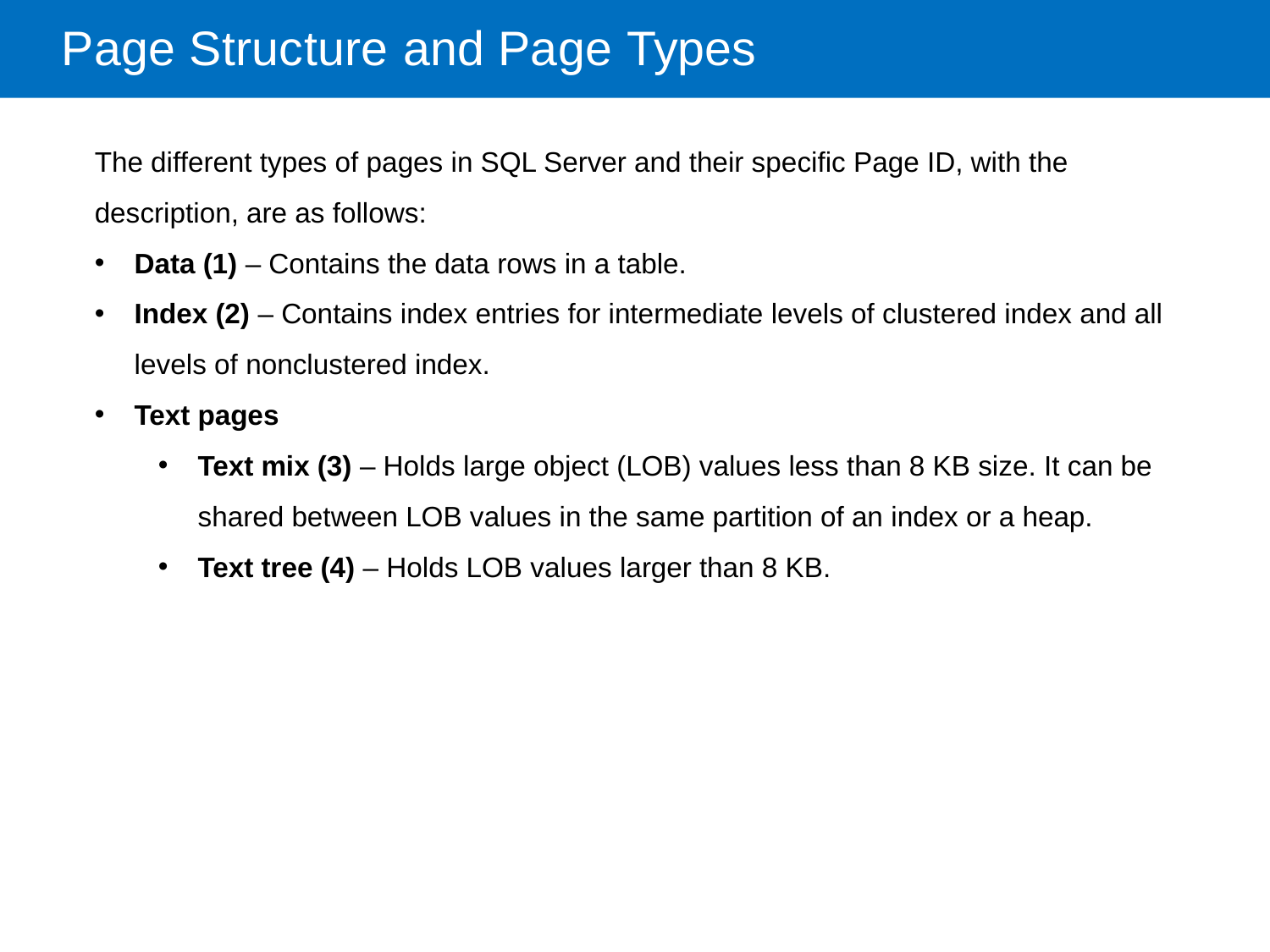

# Page Structure and Page Types
The different types of pages in SQL Server and their specific Page ID, with the description, are as follows:
Data (1) – Contains the data rows in a table.
Index (2) – Contains index entries for intermediate levels of clustered index and all levels of nonclustered index.
Text pages
Text mix (3) – Holds large object (LOB) values less than 8 KB size. It can be shared between LOB values in the same partition of an index or a heap.
Text tree (4) – Holds LOB values larger than 8 KB.